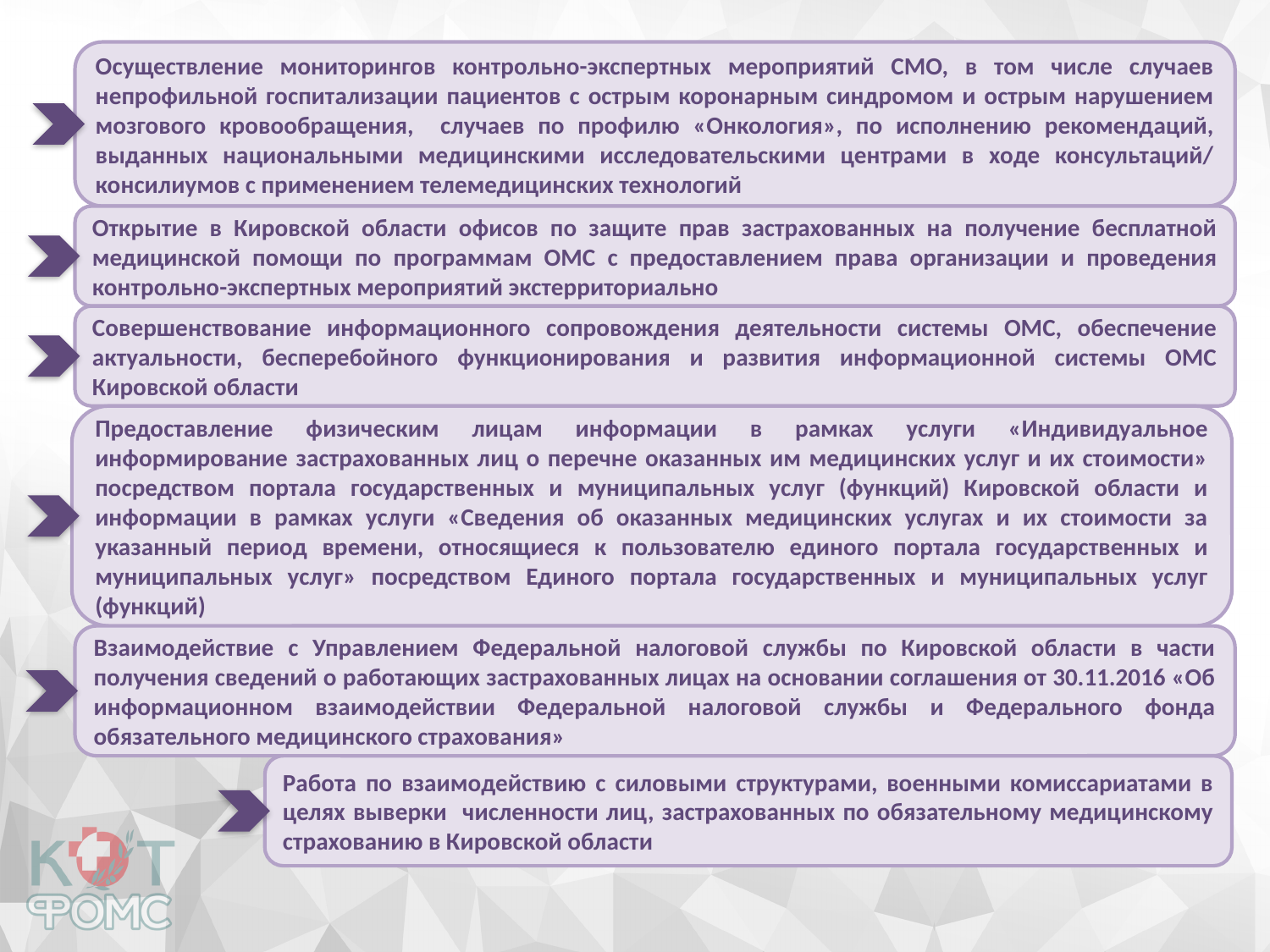

Осуществление мониторингов контрольно-экспертных мероприятий СМО, в том числе случаев непрофильной госпитализации пациентов с острым коронарным синдромом и острым нарушением мозгового кровообращения,  случаев по профилю «Онкология», по исполнению рекомендаций, выданных национальными медицинскими исследовательскими центрами в ходе консультаций/ консилиумов с применением телемедицинских технологий

Открытие в Кировской области офисов по защите прав застрахованных на получение бесплатной медицинской помощи по программам ОМС с предоставлением права организации и проведения контрольно-экспертных мероприятий экстерриториально

Совершенствование информационного сопровождения деятельности системы ОМС, обеспечение актуальности, бесперебойного функционирования и развития информационной системы ОМС Кировской области

Предоставление физическим лицам информации в рамках услуги «Индивидуальное информирование застрахованных лиц о перечне оказанных им медицинских услуг и их стоимости» посредством портала государственных и муниципальных услуг (функций) Кировской области и информации в рамках услуги «Сведения об оказанных медицинских услугах и их стоимости за указанный период времени, относящиеся к пользователю единого портала государственных и муниципальных услуг» посредством Единого портала государственных и муниципальных услуг (функций)

Взаимодействие c Управлением Федеральной налоговой службы по Кировской области в части получения сведений о работающих застрахованных лицах на основании соглашения от 30.11.2016 «Об информационном взаимодействии Федеральной налоговой службы и Федерального фонда обязательного медицинского страхования»

Работа по взаимодействию с силовыми структурами, военными комиссариатами в целях выверки  численности лиц, застрахованных по обязательному медицинскому страхованию в Кировской области